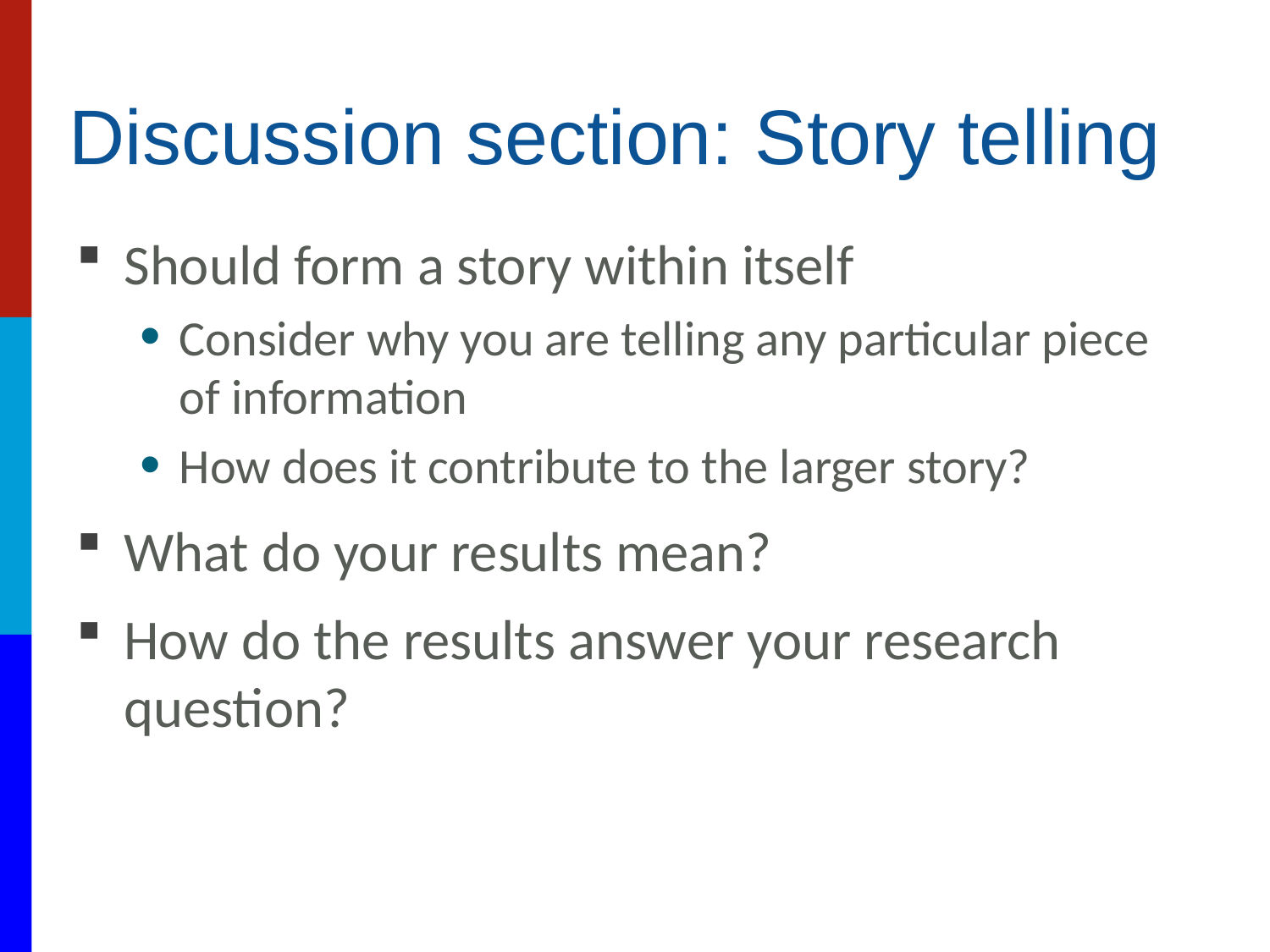

# Discussion section: Story telling
Should form a story within itself
Consider why you are telling any particular piece of information
How does it contribute to the larger story?
What do your results mean?
How do the results answer your research question?